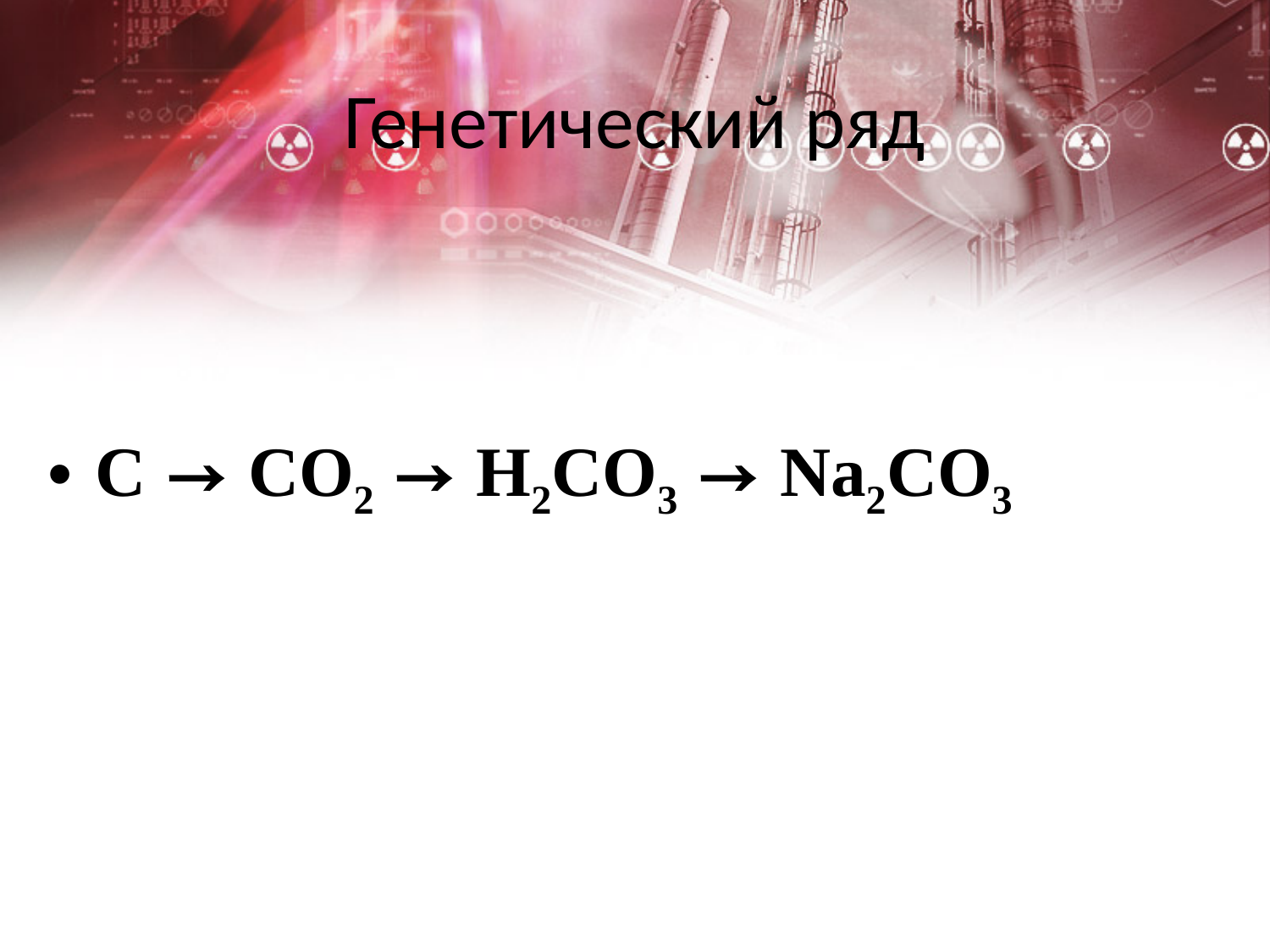

# Генетический ряд

C → CO2 → H2CO3 → Na2CO3